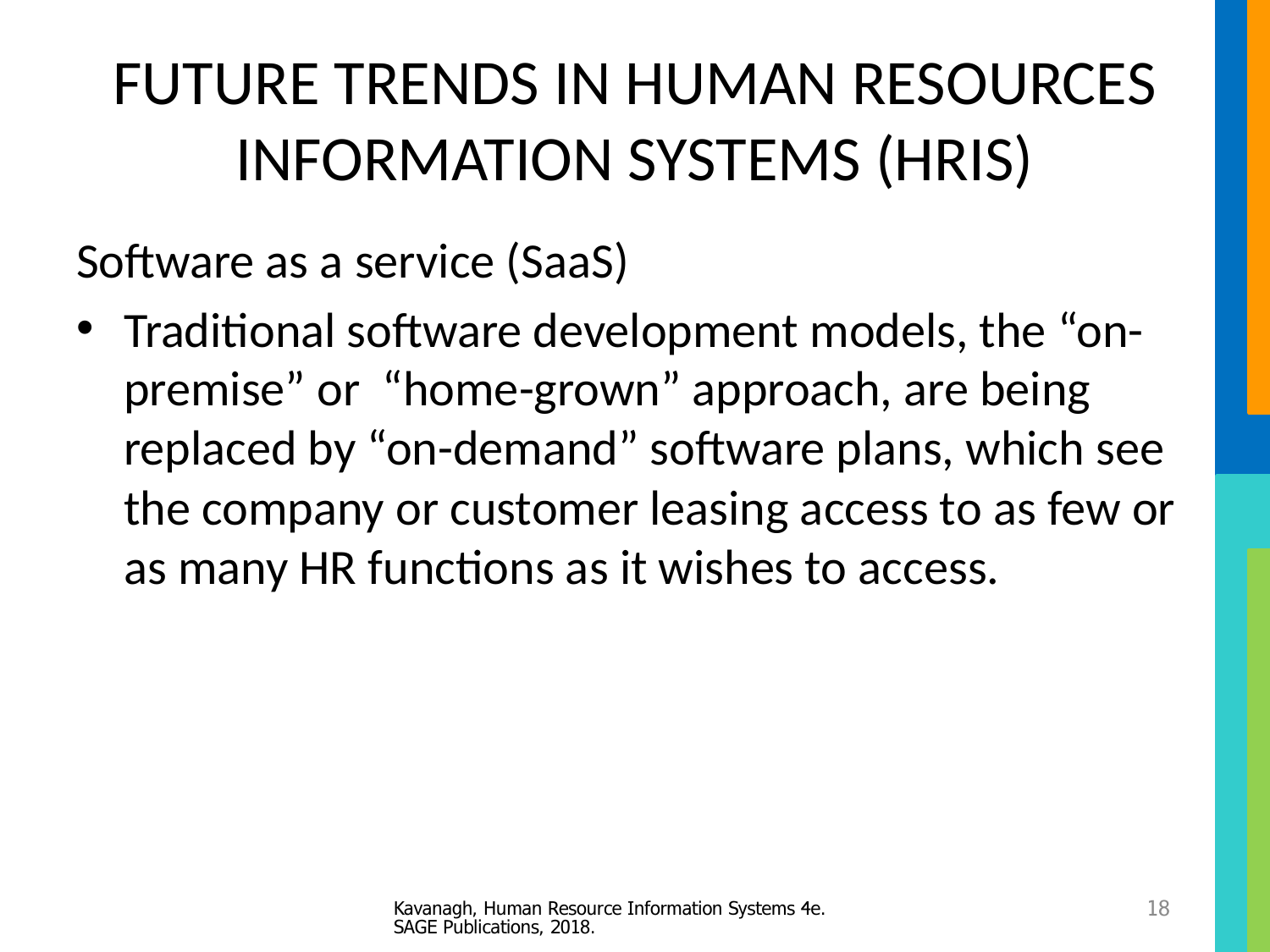

# FUTURE TRENDS IN HUMAN RESOURCES INFORMATION SYSTEMS (HRIS)
Software as a service (SaaS)
Traditional software development models, the “on-premise” or  “home-grown” approach, are being replaced by “on-demand” software plans, which see the company or customer leasing access to as few or as many HR functions as it wishes to access.
Kavanagh, Human Resource Information Systems 4e. SAGE Publications, 2018.
18